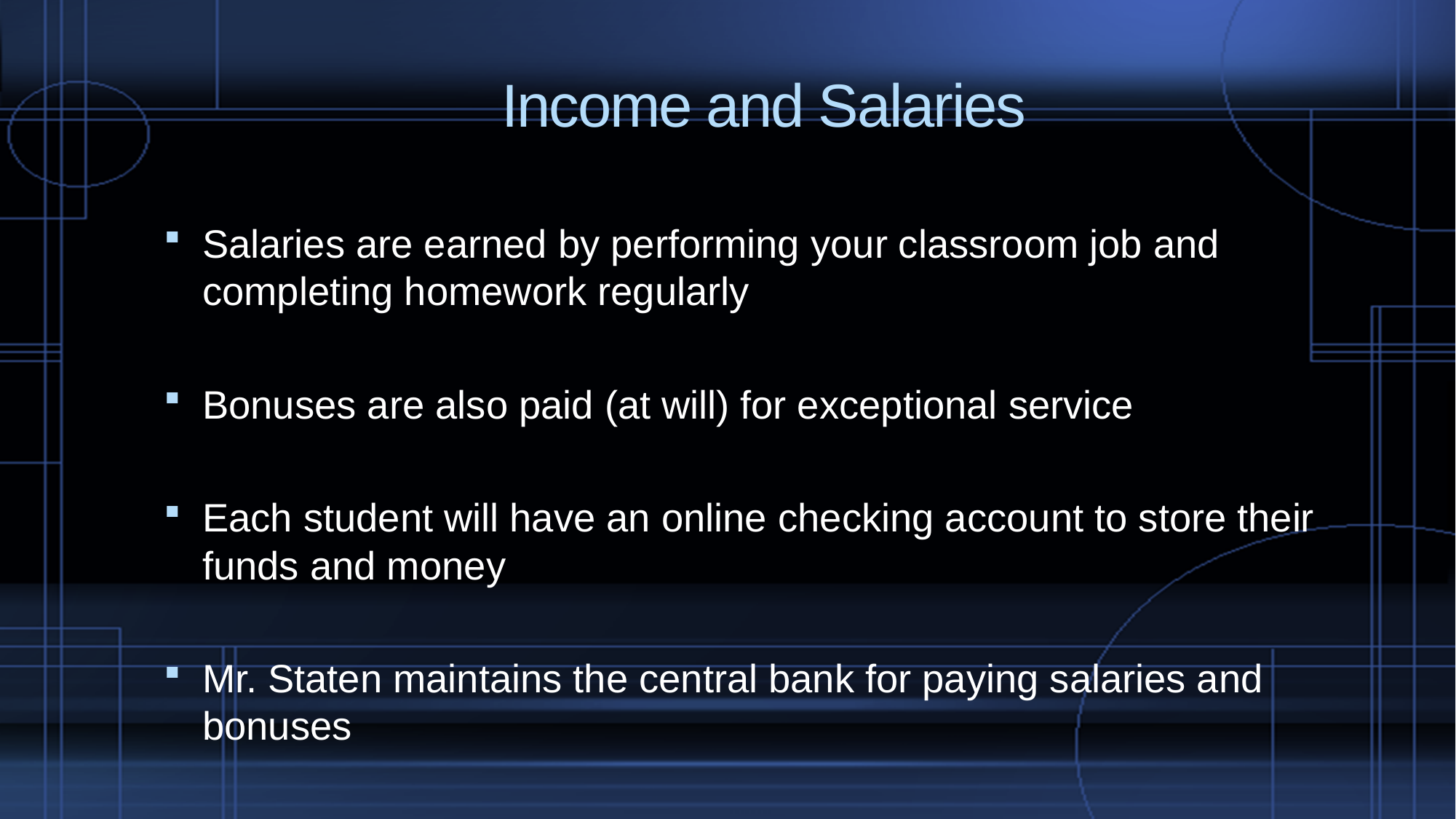

# Income and Salaries
Salaries are earned by performing your classroom job and completing homework regularly

Bonuses are also paid (at will) for exceptional service

Each student will have an online checking account to store their funds and money

Mr. Staten maintains the central bank for paying salaries and bonuses